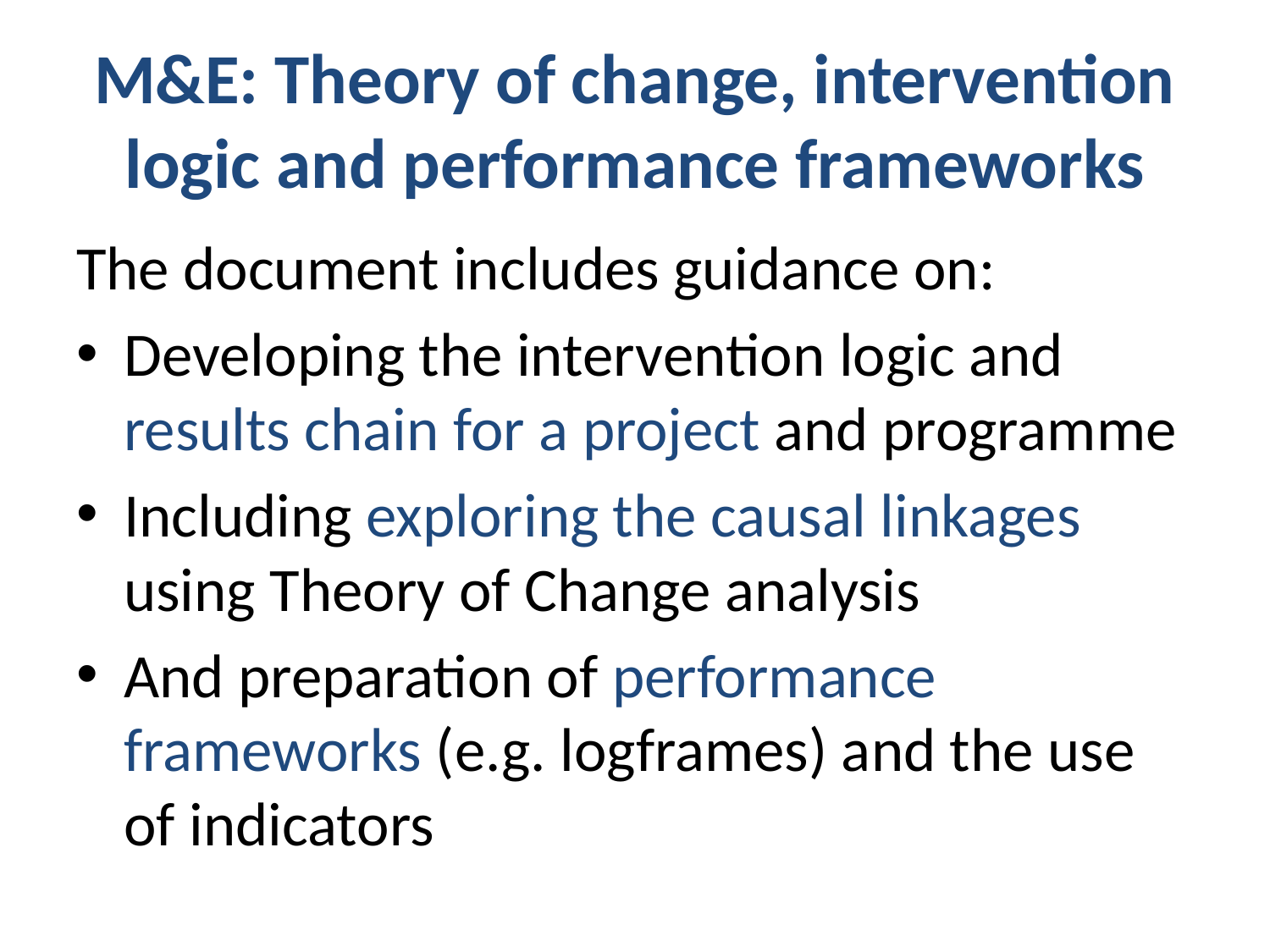

# M&E: Theory of change, intervention logic and performance frameworks
The document includes guidance on:
Developing the intervention logic and results chain for a project and programme
Including exploring the causal linkages using Theory of Change analysis
And preparation of performance frameworks (e.g. logframes) and the use of indicators